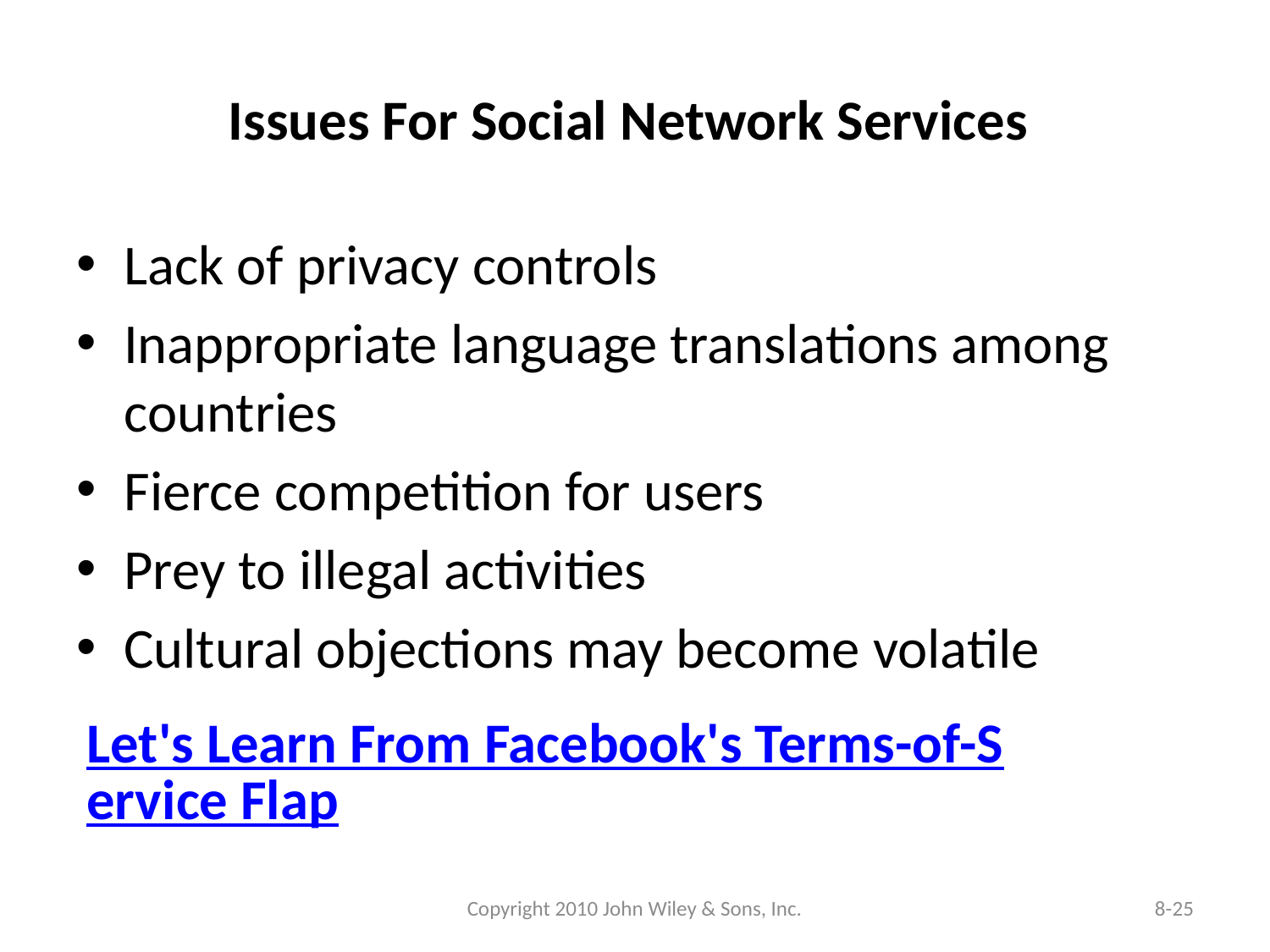

# Issues For Social Network Services
Lack of privacy controls
Inappropriate language translations among countries
Fierce competition for users
Prey to illegal activities
Cultural objections may become volatile

Let's Learn From Facebook's Terms-of-Service Flap

Copyright 2010 John Wiley & Sons, Inc.
8-25